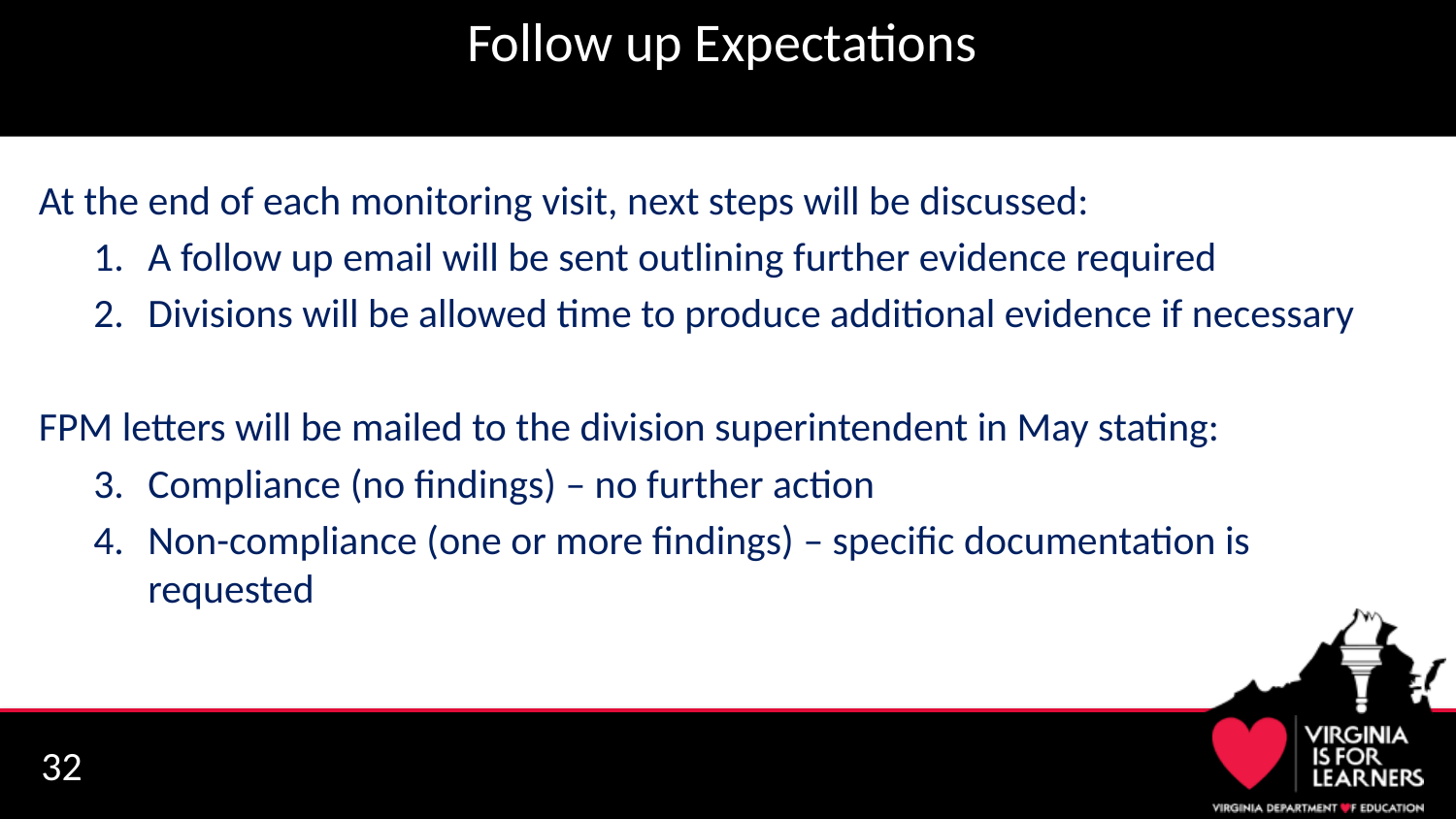

# Follow up Expectations
At the end of each monitoring visit, next steps will be discussed:
A follow up email will be sent outlining further evidence required
Divisions will be allowed time to produce additional evidence if necessary

FPM letters will be mailed to the division superintendent in May stating:
Compliance (no findings) – no further action
Non-compliance (one or more findings) – specific documentation is requested